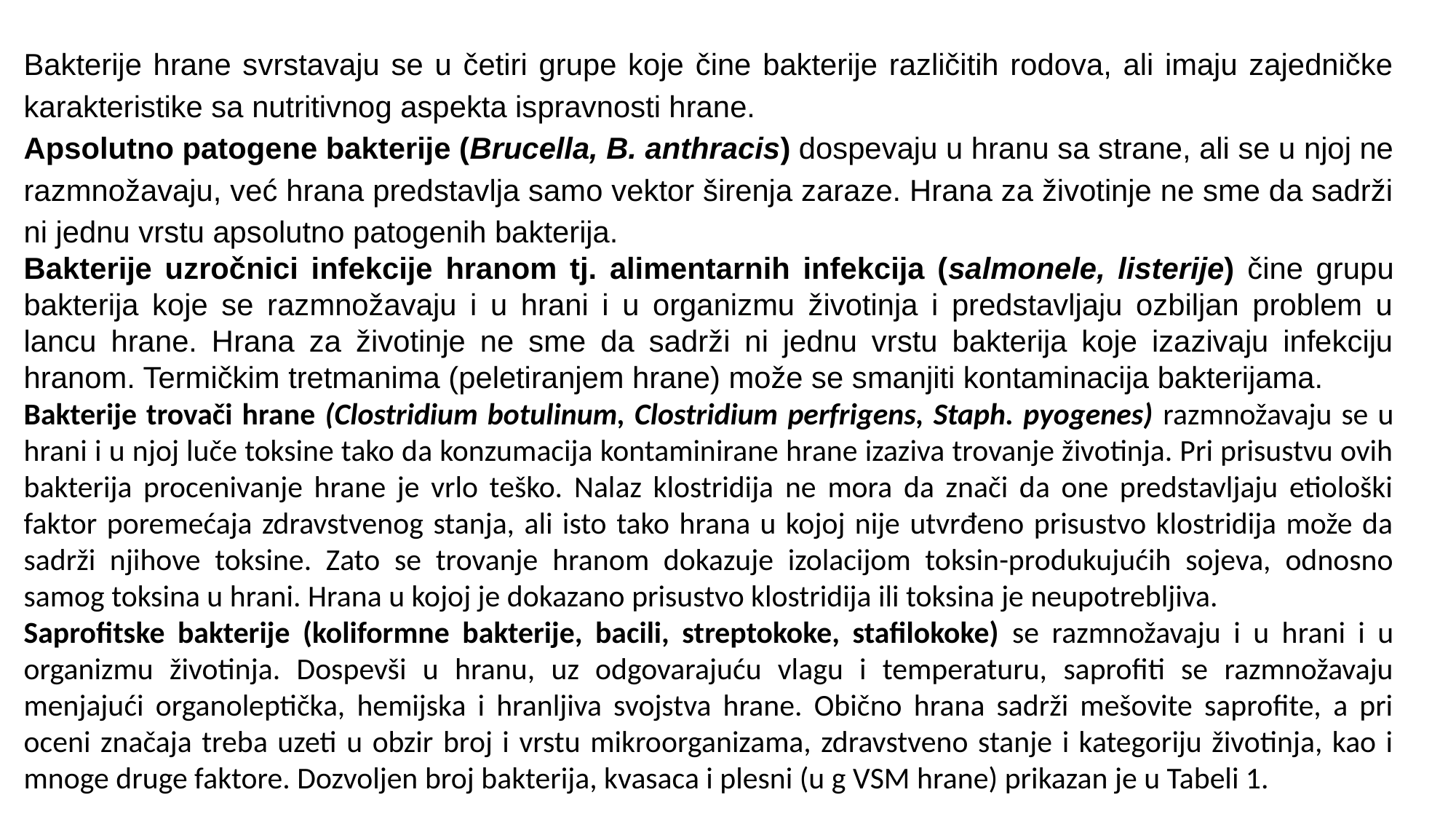

Bakterije hrane svrstavaju se u četiri grupe koje čine bakterije različitih rodova, ali imaju zajedničke karakteristike sa nutritivnog aspekta ispravnosti hrane.
Apsolutno patogene bakterije (Brucella, B. anthracis) dospevaju u hranu sa strane, ali se u njoj ne razmnožavaju, već hrana predstavlja samo vektor širenja zaraze. Hrana za životinje ne sme da sadrži ni jednu vrstu apsolutno patogenih bakterija.
Bakterije uzročnici infekcije hranom tj. alimentarnih infekcija (salmonele, listerije) čine grupu bakterija koje se razmnožavaju i u hrani i u organizmu životinja i predstavljaju ozbiljan problem u lancu hrane. Hrana za životinje ne sme da sadrži ni jednu vrstu bakterija koje izazivaju infekciju hranom. Termičkim tretmanima (peletiranjem hrane) može se smanjiti kontaminacija bakterijama.
Bakterije trovači hrane (Clostridium botulinum, Clostridium perfrigens, Staph. pyogenes) razmnožavaju se u hrani i u njoj luče toksine tako da konzumacija kontaminirane hrane izaziva trovanje životinja. Pri prisustvu ovih bakterija procenivanje hrane je vrlo teško. Nalaz klostridija ne mora da znači da one predstavljaju etiološki faktor poremećaja zdravstvenog stanja, ali isto tako hrana u kojoj nije utvrđeno prisustvo klostridija može da sadrži njihove toksine. Zato se trovanje hranom dokazuje izolacijom toksin-produkujućih sojeva, odnosno samog toksina u hrani. Hrana u kojoj je dokazano prisustvo klostridija ili toksina je neupotrebljiva.
Saprofitske bakterije (koliformne bakterije, bacili, streptokoke, stafilokoke) se razmnožavaju i u hrani i u organizmu životinja. Dospevši u hranu, uz odgovarajuću vlagu i temperaturu, saprofiti se razmnožavaju menjajući organoleptička, hemijska i hranljiva svojstva hrane. Obično hrana sadrži mešovite saprofite, a pri oceni značaja treba uzeti u obzir broj i vrstu mikroorganizama, zdravstveno stanje i kategoriju životinja, kao i mnoge druge faktore. Dozvoljen broj bakterija, kvasaca i plesni (u g VSM hrane) prikazan je u Tabeli 1.